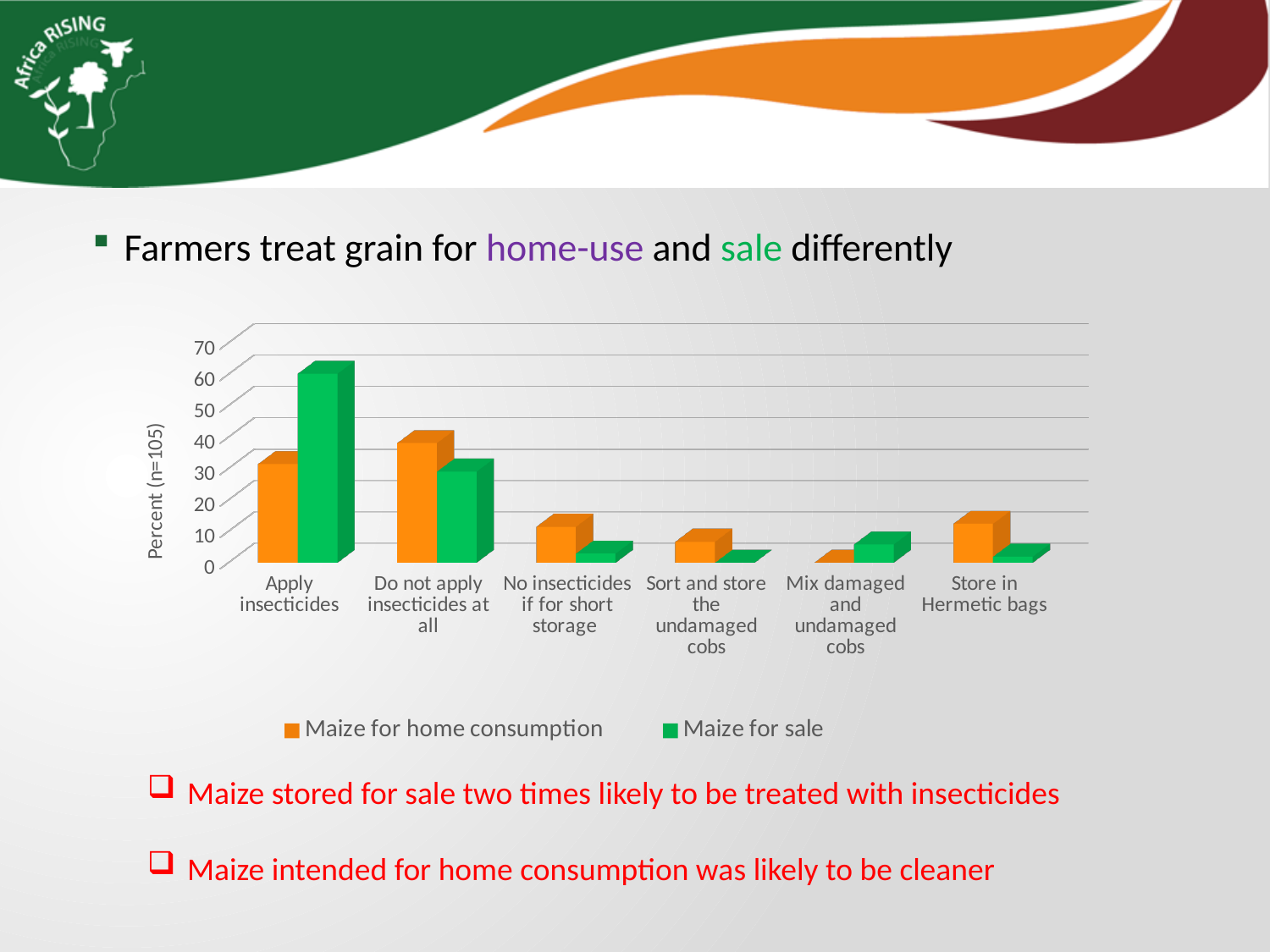

Farmers treat grain for home-use and sale differently

[unsupported chart]

Maize stored for sale two times likely to be treated with insecticides

Maize intended for home consumption was likely to be cleaner